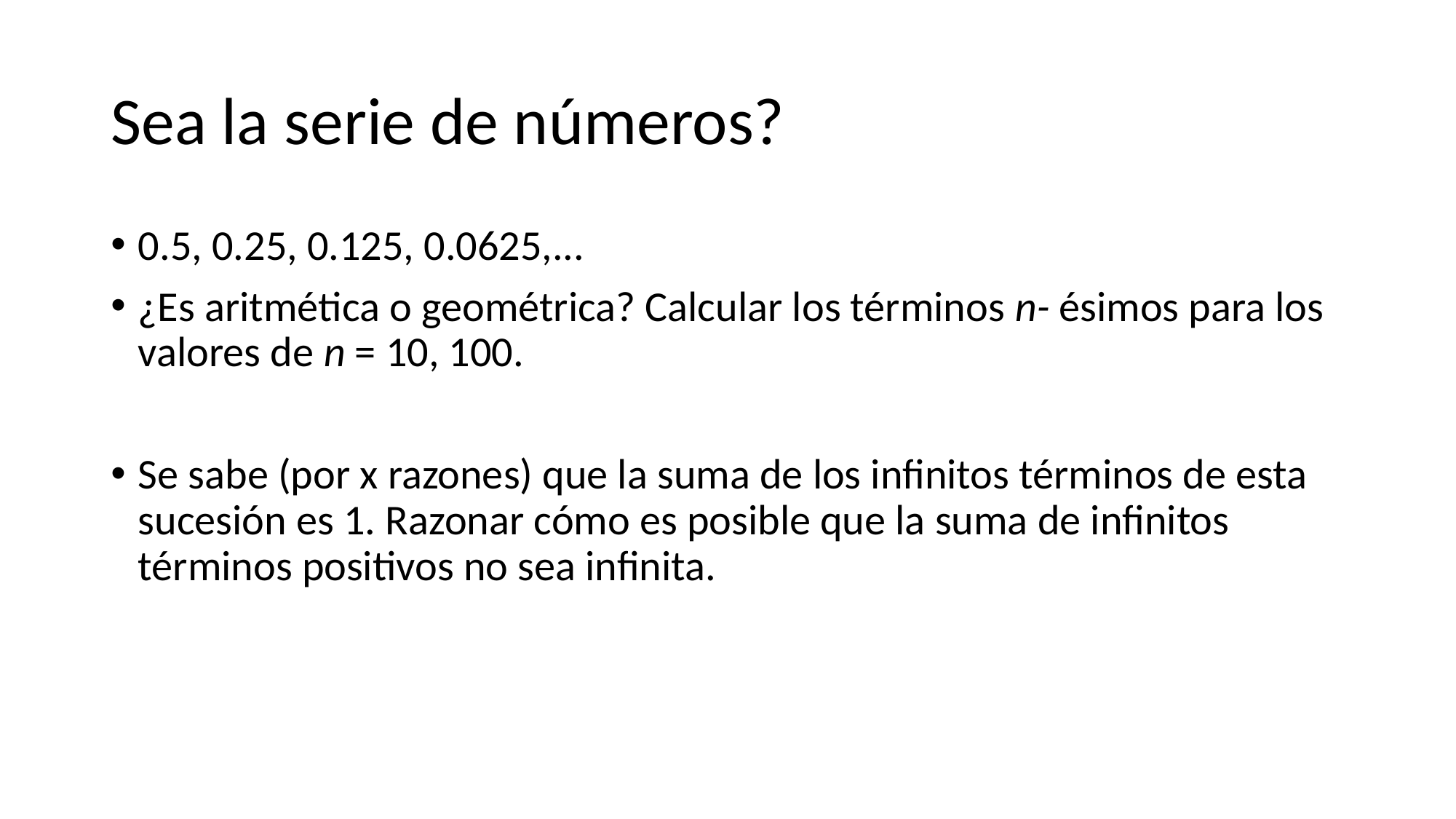

# Sea la serie de números?
0.5, 0.25, 0.125, 0.0625,...
¿Es aritmética o geométrica? Calcular los términos n- ésimos para los valores de n = 10, 100.

Se sabe (por x razones) que la suma de los infinitos términos de esta sucesión es 1. Razonar cómo es posible que la suma de infinitos términos positivos no sea infinita.